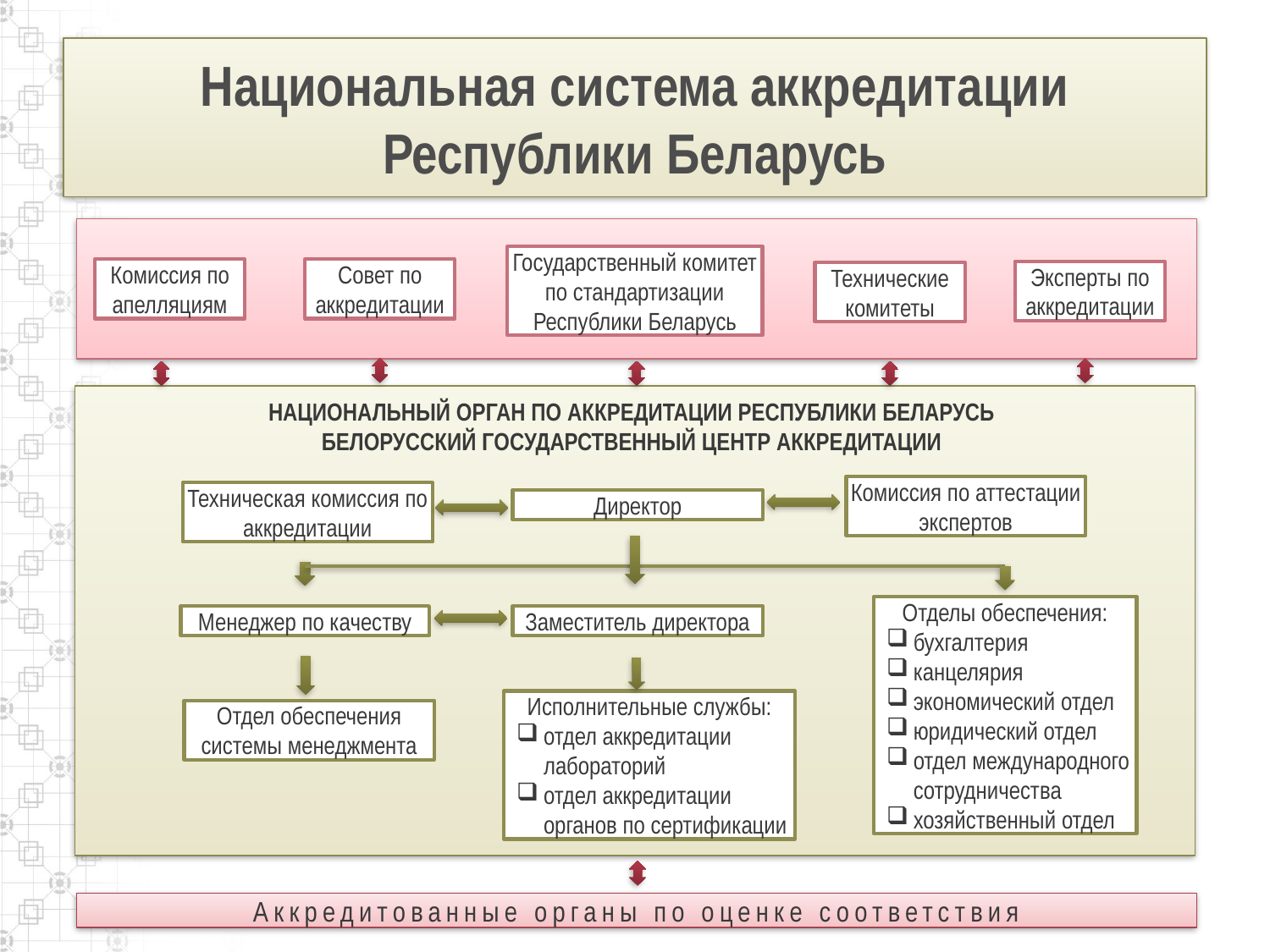

# Национальная система аккредитации Республики Беларусь

Комиссия по апелляциям
Совет по аккредитации
Государственный комитет по стандартизации Республики Беларусь
Эксперты по аккредитации
Технические комитеты

НАЦИОНАЛЬНЫЙ ОРГАН ПО АККРЕДИТАЦИИ РЕСПУБЛИКИ БЕЛАРУСЬ
БЕЛОРУССКИЙ ГОСУДАРСТВЕННЫЙ ЦЕНТР АККРЕДИТАЦИИ
Комиссия по аттестации экспертов
Техническая комиссия по аккредитации
Директор

Менеджер по качеству
Заместитель директора
Отделы обеспечения:
бухгалтерия
канцелярия
экономический отдел
юридический отдел
отдел международного сотрудничества
хозяйственный отдел

Исполнительные службы:
отдел аккредитации лабораторий
отдел аккредитации органов по сертификации
Отдел обеспечения системы менеджмента

3
Аккредитованные органы по оценке соответствия